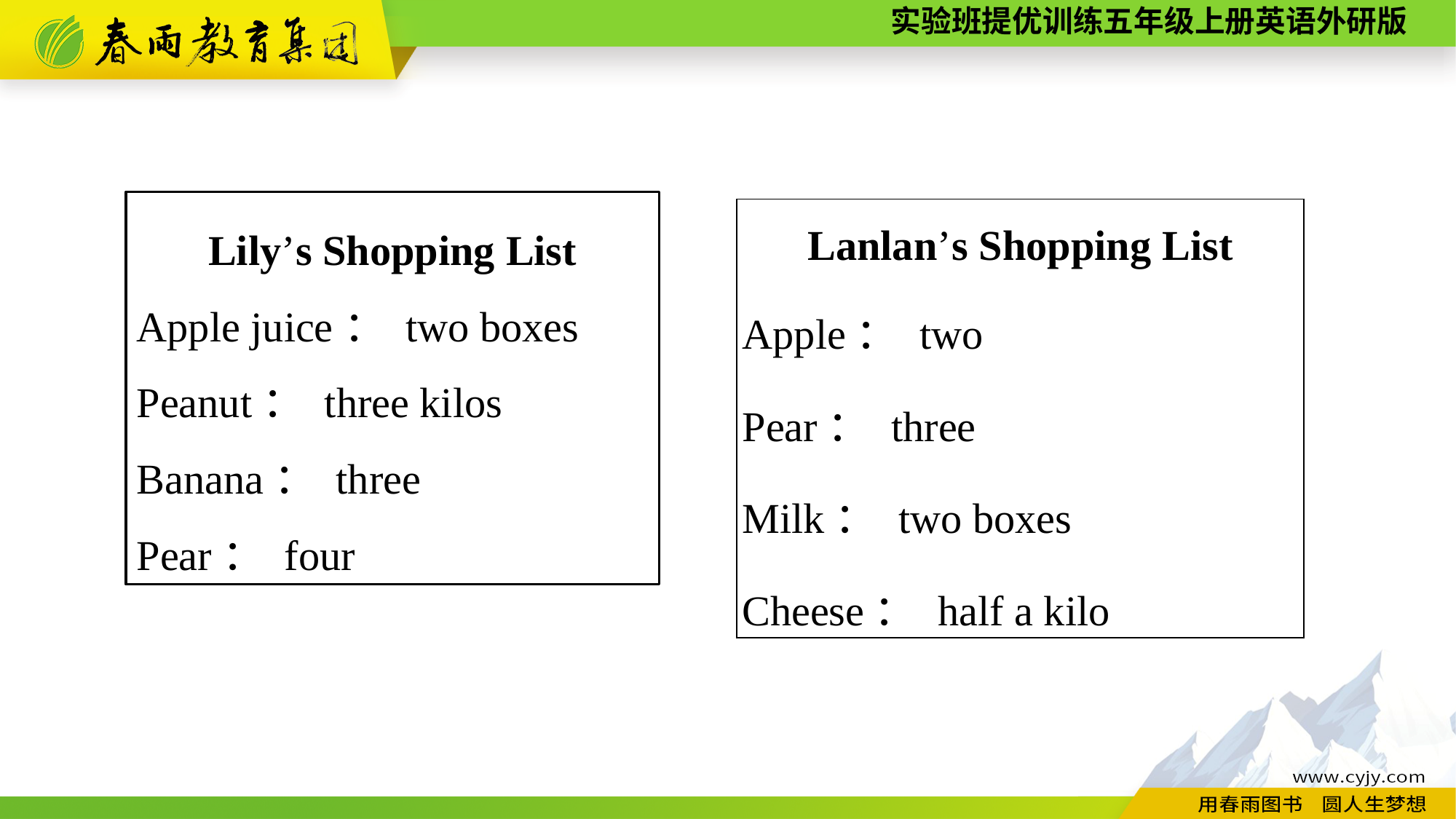

Lily’s Shopping List
Apple juice： two boxes
Peanut： three kilos
Banana： three
Pear： four
| Lanlan’s Shopping List Apple： two Pear： three Milk： two boxes Cheese： half a kilo |
| --- |